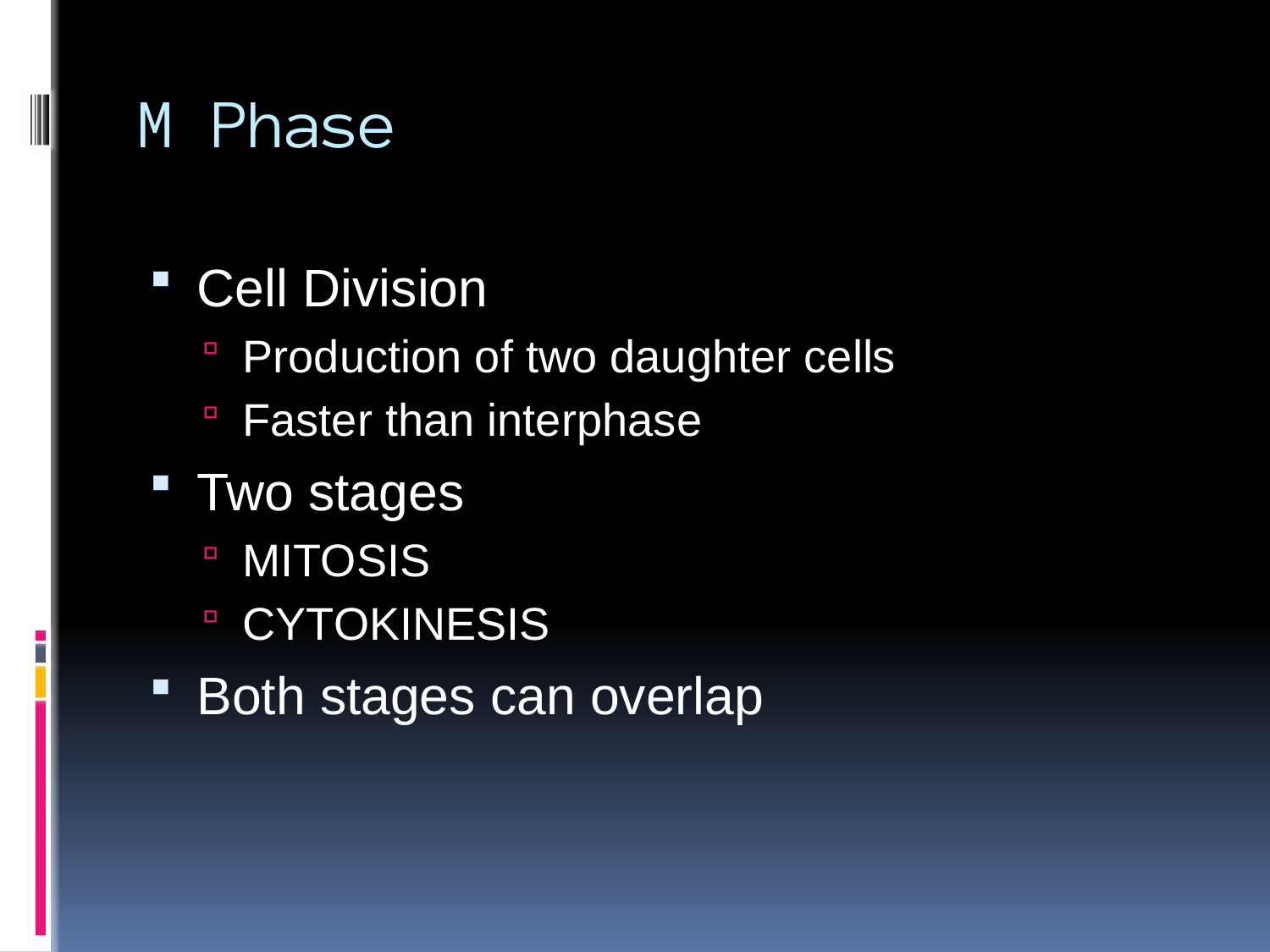

# M Phase
Cell Division
Production of two daughter cells
Faster than interphase
Two stages
MITOSIS
CYTOKINESIS
Both stages can overlap